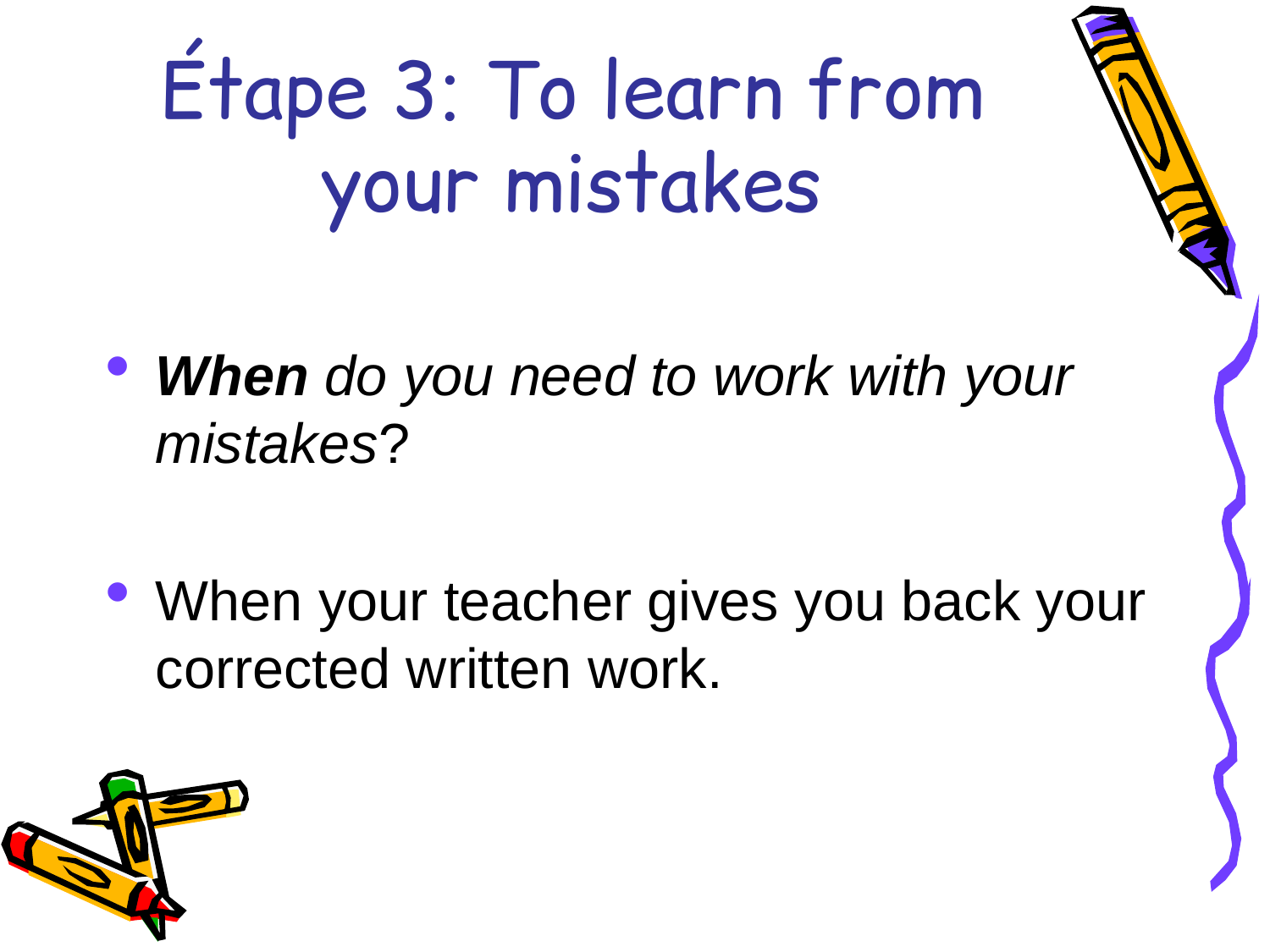

# Étape 3: To learn from your mistakes

When do you need to work with your mistakes?

When your teacher gives you back your corrected written work.